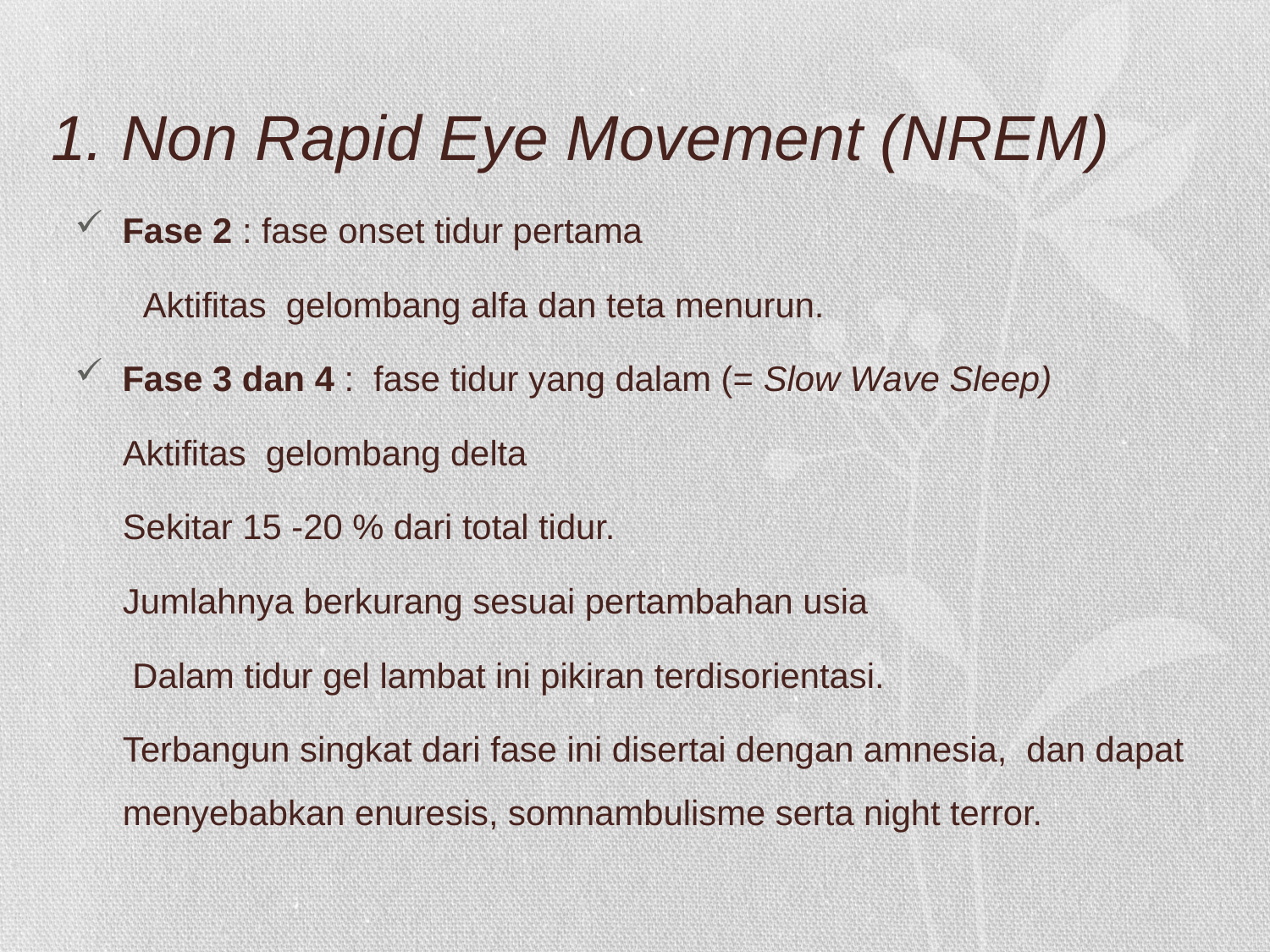

# 1. Non Rapid Eye Movement (NREM)
Fase 2 : fase onset tidur pertama
       Aktifitas  gelombang alfa dan teta menurun.
Fase 3 dan 4 :  fase tidur yang dalam (= Slow Wave Sleep)
Aktifitas  gelombang delta
Sekitar 15 -20 % dari total tidur.
Jumlahnya berkurang sesuai pertambahan usia
 Dalam tidur gel lambat ini pikiran terdisorientasi.
Terbangun singkat dari fase ini disertai dengan amnesia,  dan dapat menyebabkan enuresis, somnambulisme serta night terror.